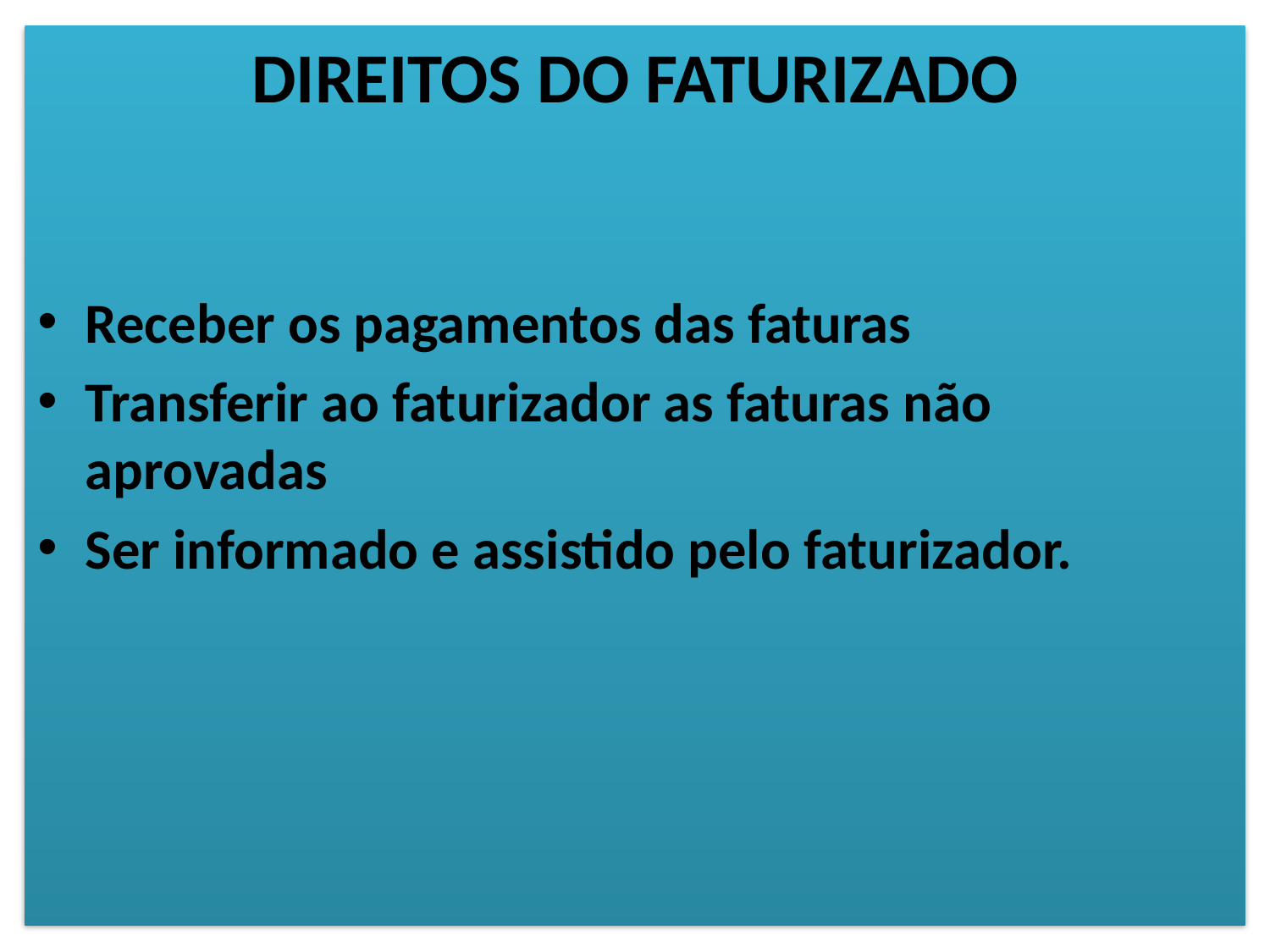

DIREITOS DO FATURIZADO

Receber os pagamentos das faturas
Transferir ao faturizador as faturas não aprovadas
Ser informado e assistido pelo faturizador.

#